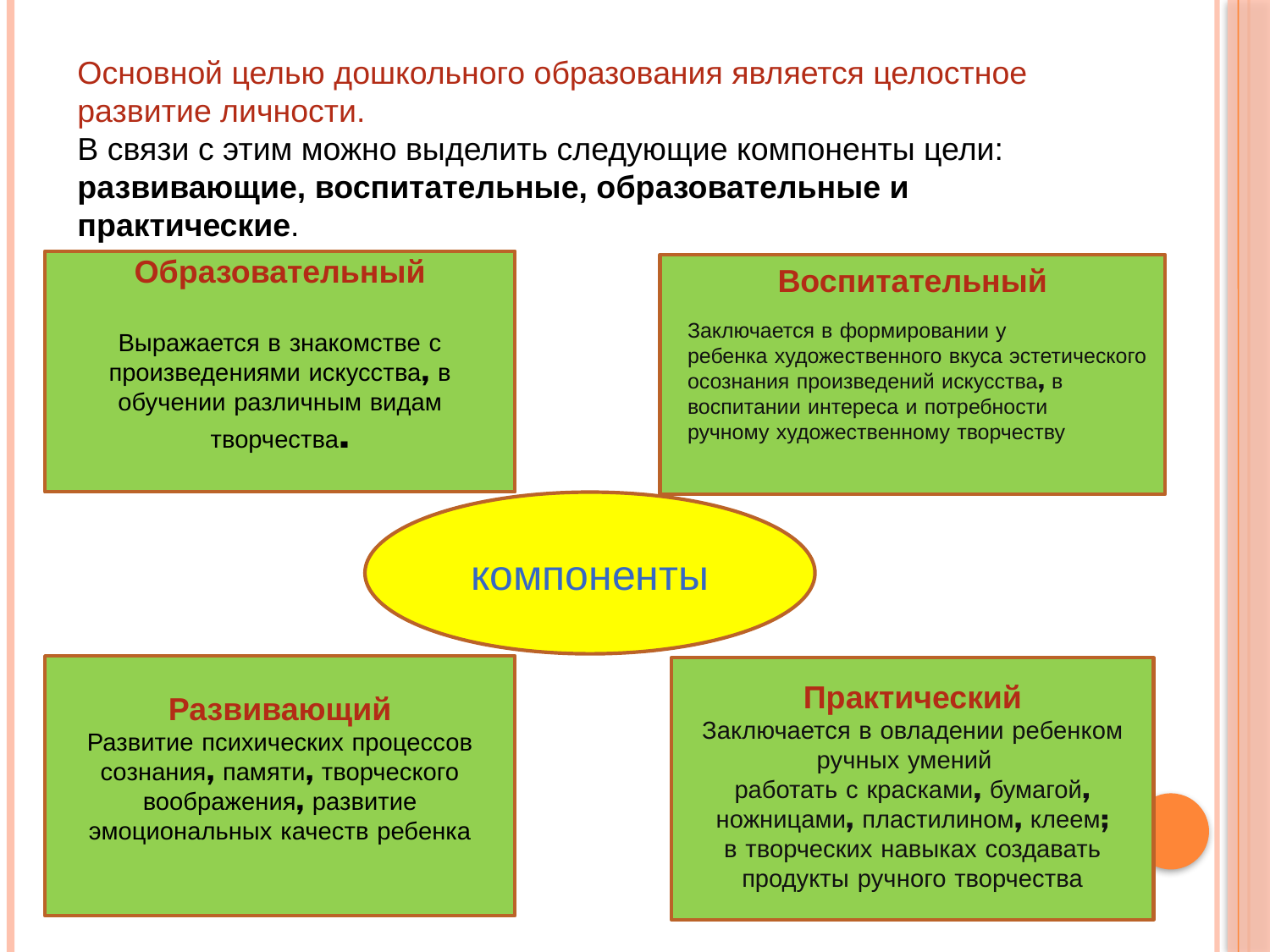

Основной целью дошкольного образования является целостное развитие личности.
В связи с этим можно выделить следующие компоненты цели: развивающие, воспитательные, образовательные и практические.

Образовательный

Выражается в знакомстве с произведениями искусства, в обучении различным видам творчества.

Воспитательный

Заключается в формировании у ребенка художественного вкуса эстетического осознания произведений искусства, в воспитании интереса и потребности ручному художественному творчеству

компоненты
Развивающий
Развитие психических процессов сознания, памяти, творческого воображения, развитие эмоциональных качеств ребенка

Практический
Заключается в овладении ребенком ручных умений
работать с красками, бумагой, ножницами, пластилином, клеем; в творческих навыках создавать продукты ручного творчества